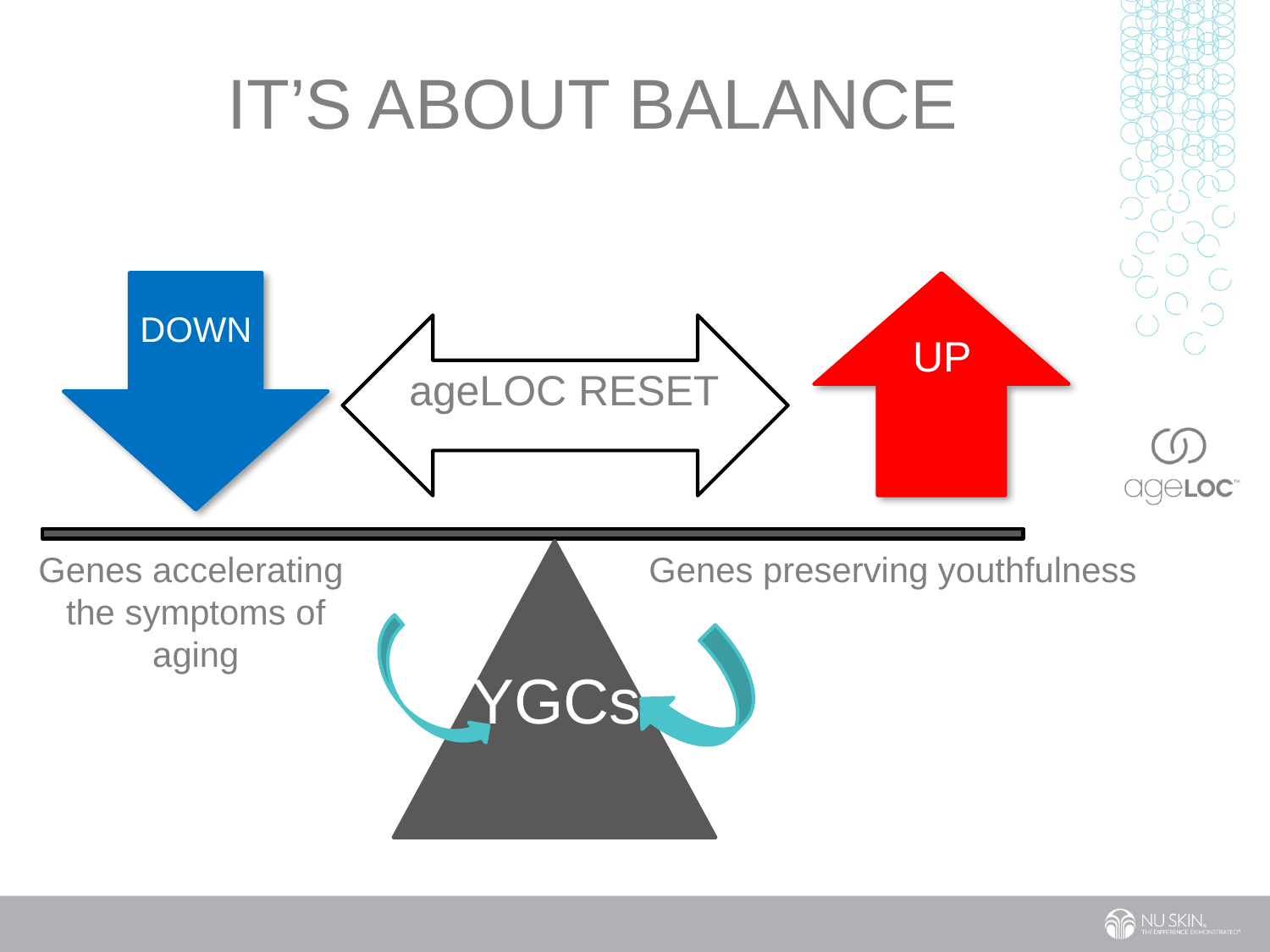

It’s about BALANCE

DOWN

UP
ageLOC RESET

Genes accelerating
the symptoms of aging
Genes preserving youthfulness

YGCs
11